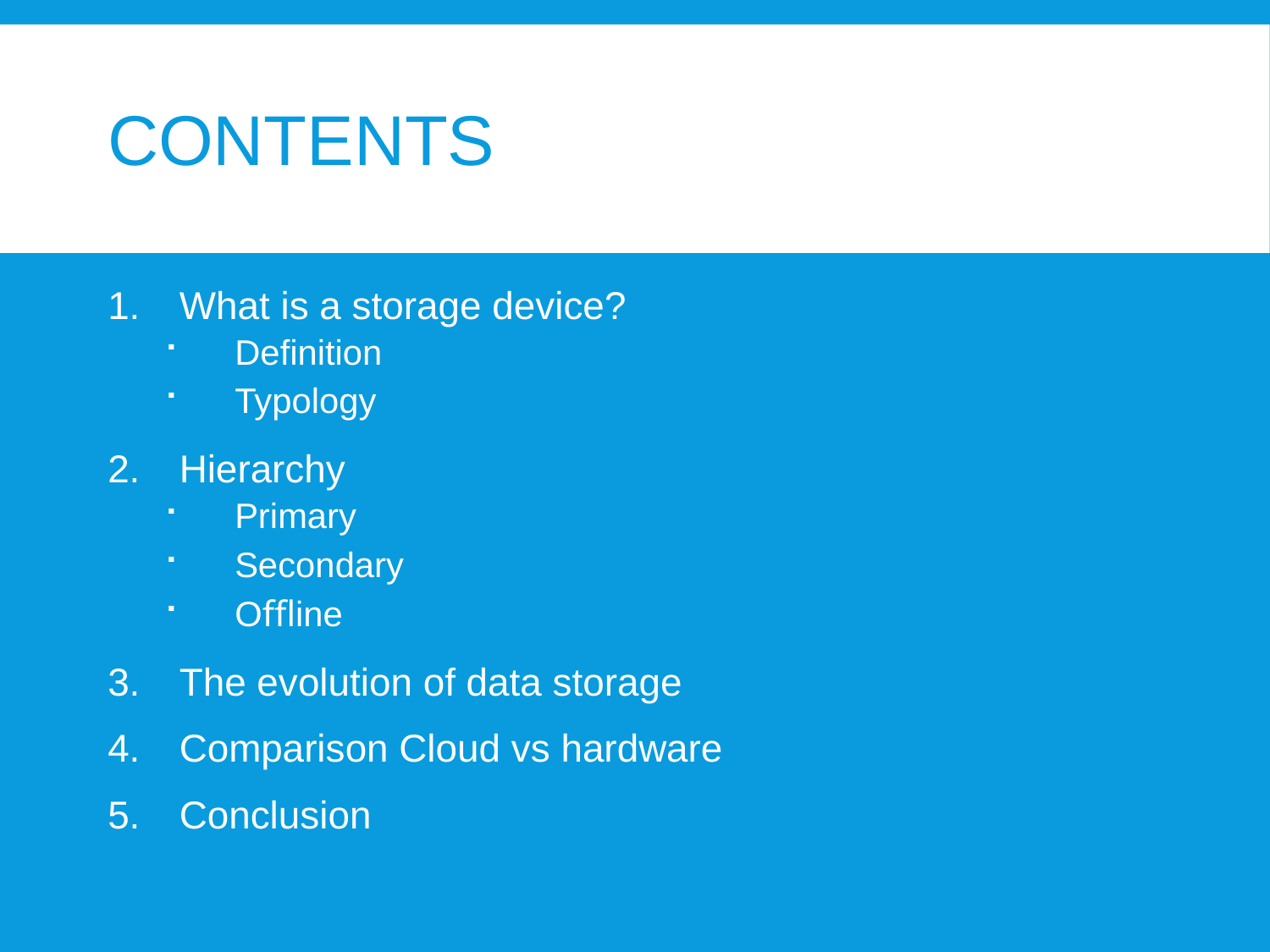

# CONTENTS
What is a storage device?
Deﬁnition
Typology
Hierarchy
Primary
Secondary
Oﬄine
The evolution of data storage
Comparison Cloud vs hardware
Conclusion